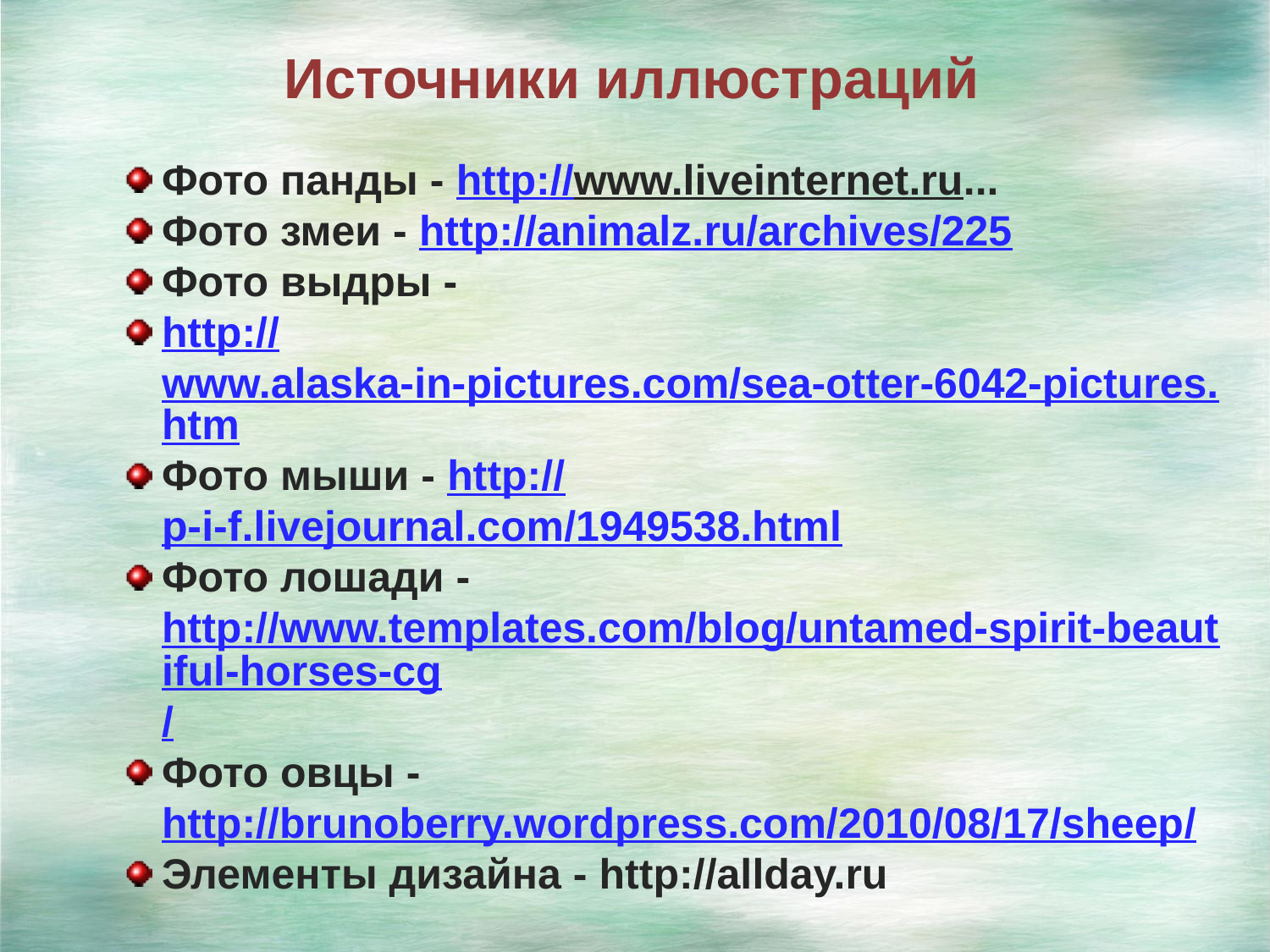

Источники иллюстраций
Фото панды - http://www.liveinternet.ru...
Фото змеи - http://animalz.ru/archives/225
Фото выдры -
http://www.alaska-in-pictures.com/sea-otter-6042-pictures.htm
Фото мыши - http://p-i-f.livejournal.com/1949538.html
Фото лошади - http://www.templates.com/blog/untamed-spirit-beautiful-horses-cg/
Фото овцы - http://brunoberry.wordpress.com/2010/08/17/sheep/
Элементы дизайна - http://allday.ru